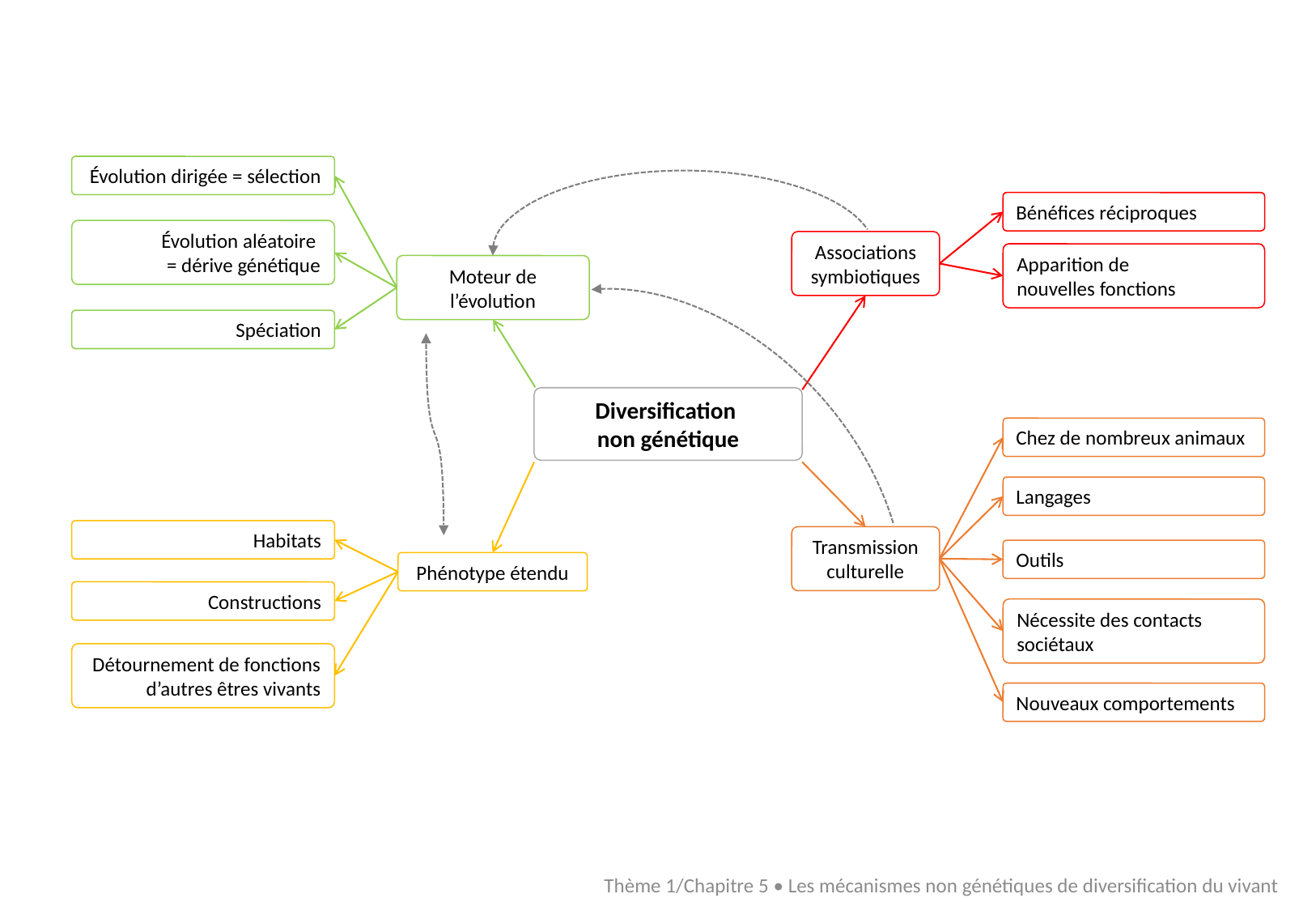

Évolution dirigée = sélection

Bénéfices réciproques
Évolution aléatoire
= dérive génétique
Associations symbiotiques
Apparition de
nouvelles fonctions
Moteur de l’évolution
Spéciation

Diversification
non génétique
Chez de nombreux animaux
Langages
Habitats
Transmission culturelle
Outils
Phénotype étendu
Constructions
Nécessite des contacts sociétaux
Détournement de fonctions d’autres êtres vivants
Nouveaux comportements
Thème 1/Chapitre 5 • Les mécanismes non génétiques de diversification du vivant